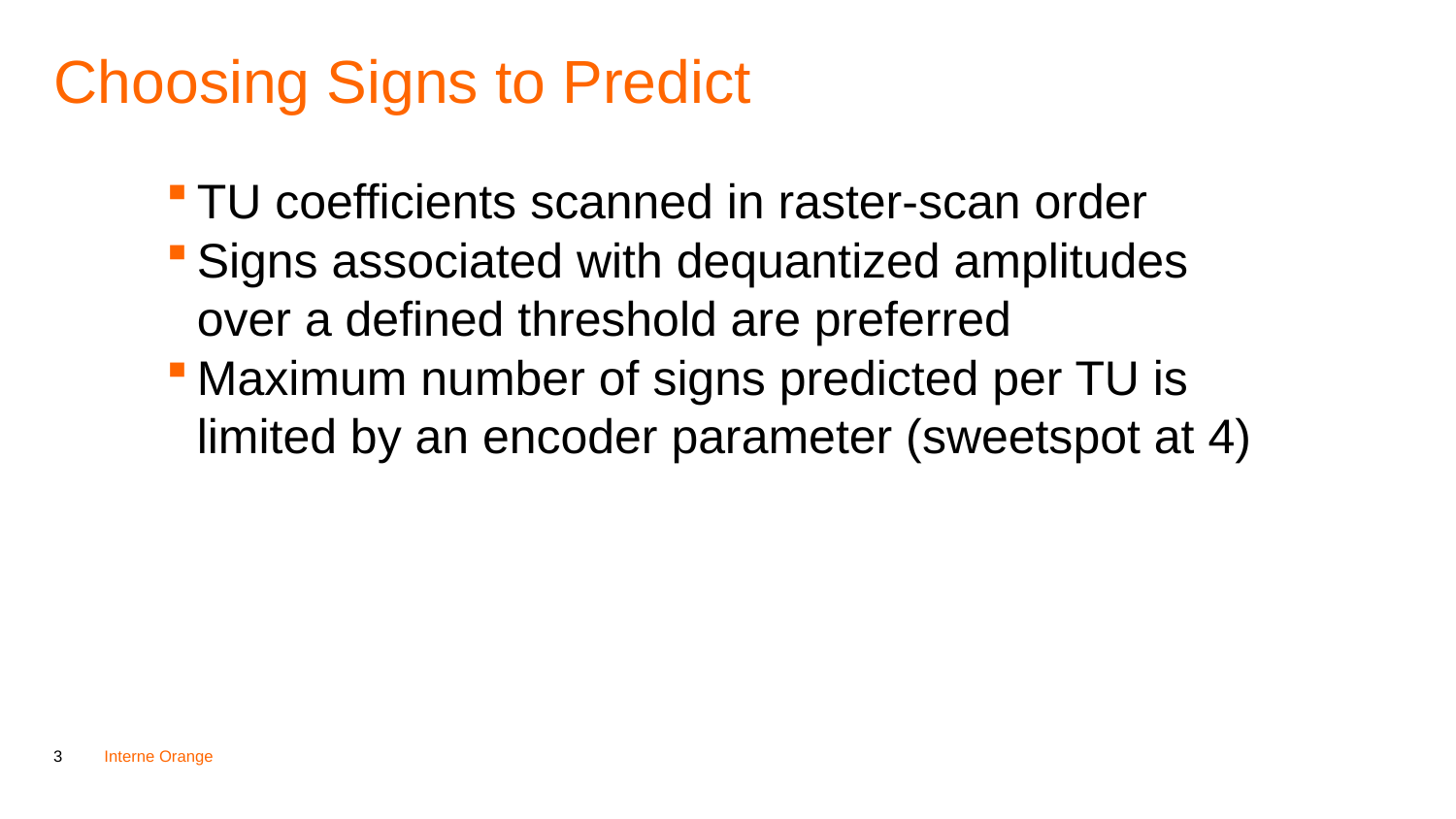

Choosing Signs to Predict
TU coefficients scanned in raster-scan order
Signs associated with dequantized amplitudes over a defined threshold are preferred
Maximum number of signs predicted per TU is limited by an encoder parameter (sweetspot at 4)